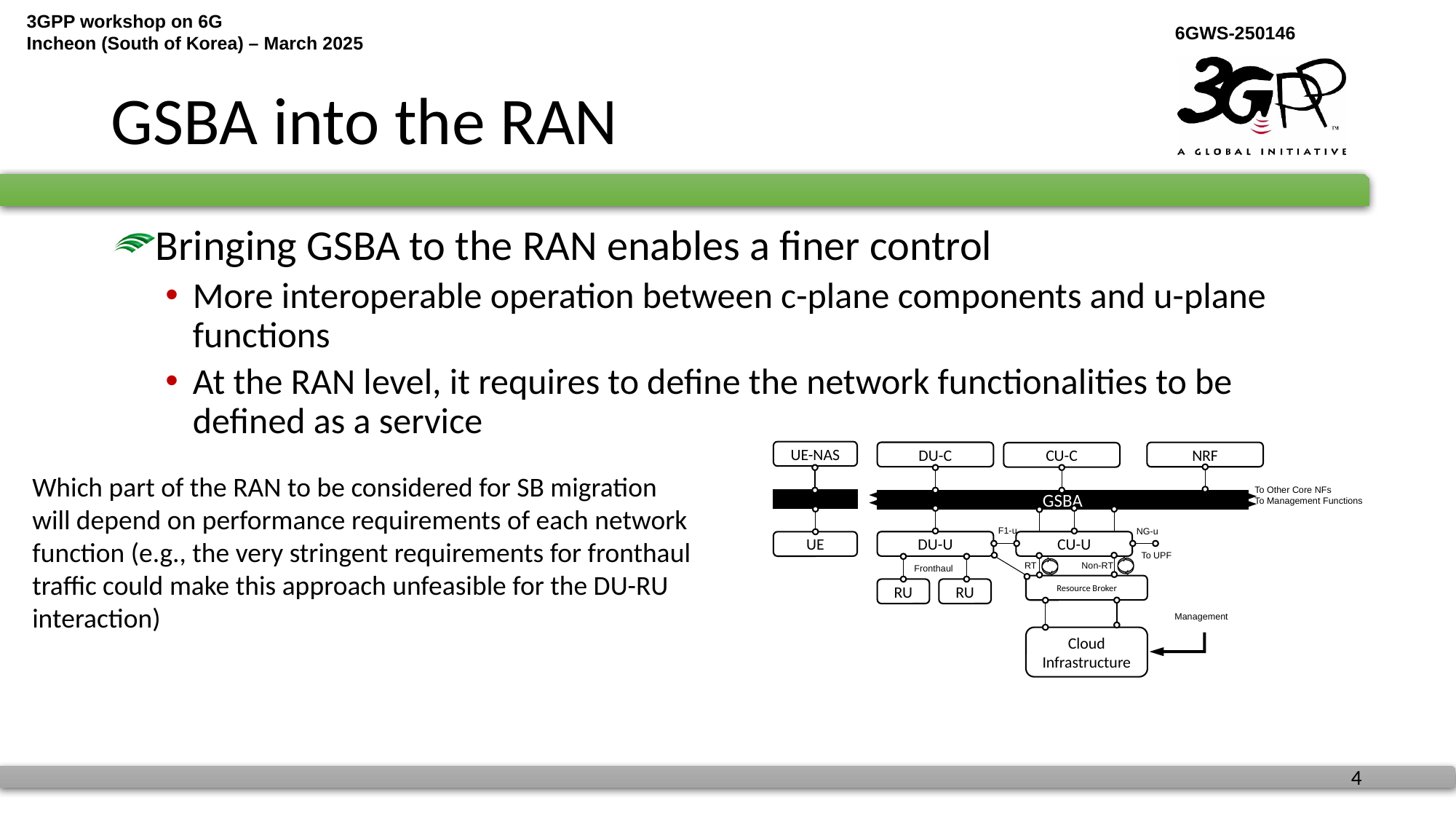

# GSBA into the RAN
Bringing GSBA to the RAN enables a finer control
More interoperable operation between c-plane components and u-plane functions
At the RAN level, it requires to define the network functionalities to be defined as a service
UE-NAS
DU-C
NRF
CU-C

To Other Core NFs
To Management Functions

GSBA

CU-U

F1-u
NG-u

DU-U
UE
To UPF

RT
Fronthaul
RU
RU
Management

Cloud Infrastructure

Non-RT

Resource Broker

Which part of the RAN to be considered for SB migration will depend on performance requirements of each network function (e.g., the very stringent requirements for fronthaul traffic could make this approach unfeasible for the DU-RU interaction)